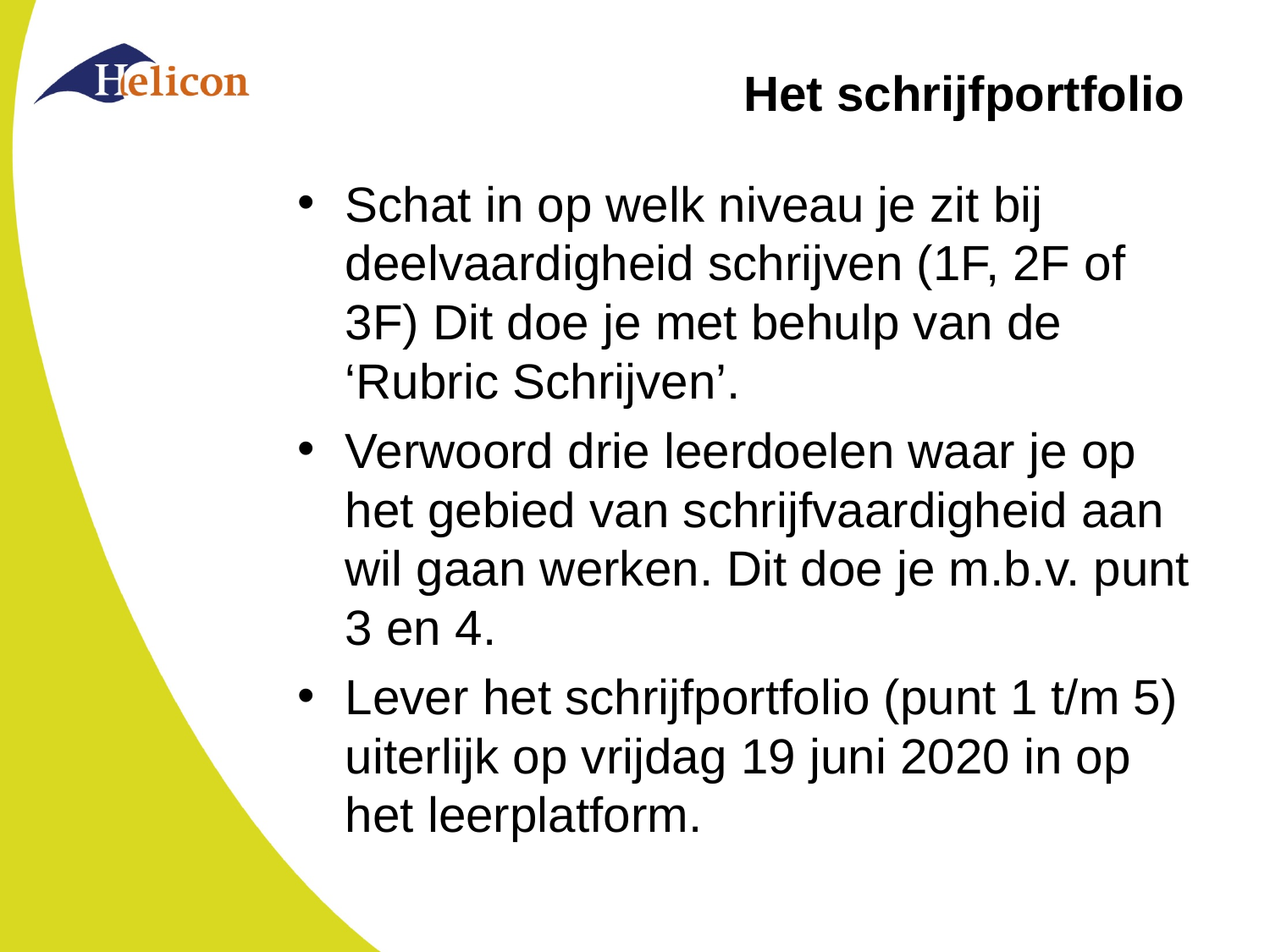

# Het schrijfportfolio
Schat in op welk niveau je zit bij deelvaardigheid schrijven (1F, 2F of 3F) Dit doe je met behulp van de ‘Rubric Schrijven’.
Verwoord drie leerdoelen waar je op het gebied van schrijfvaardigheid aan wil gaan werken. Dit doe je m.b.v. punt 3 en 4.
Lever het schrijfportfolio (punt 1 t/m 5) uiterlijk op vrijdag 19 juni 2020 in op het leerplatform.